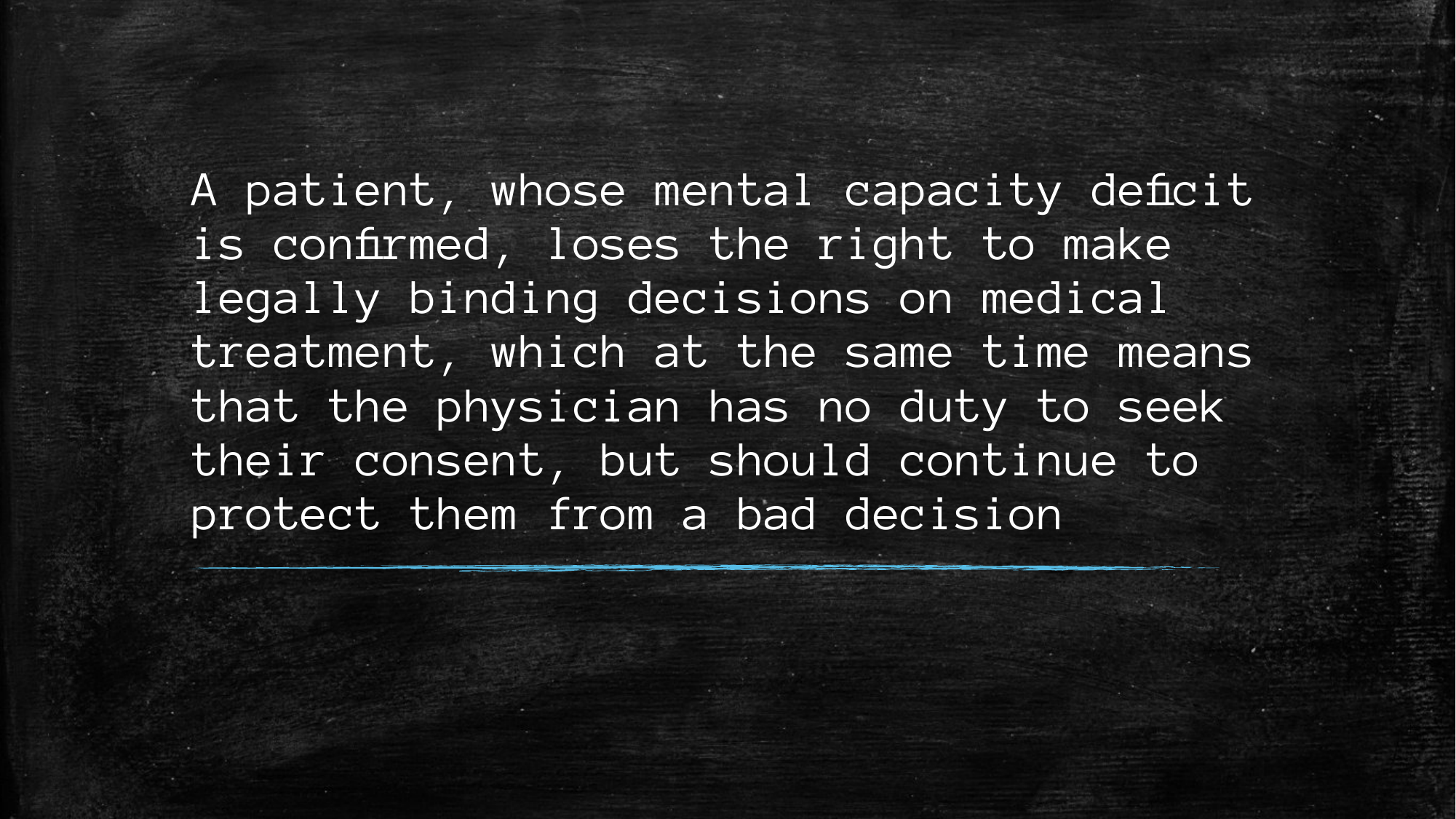

# A patient, whose mental capacity deﬁcit is conﬁrmed, loses the right to make legally binding decisions on medical treatment, which at the same time means that the physician has no duty to seek their consent, but should continue to protect them from a bad decision